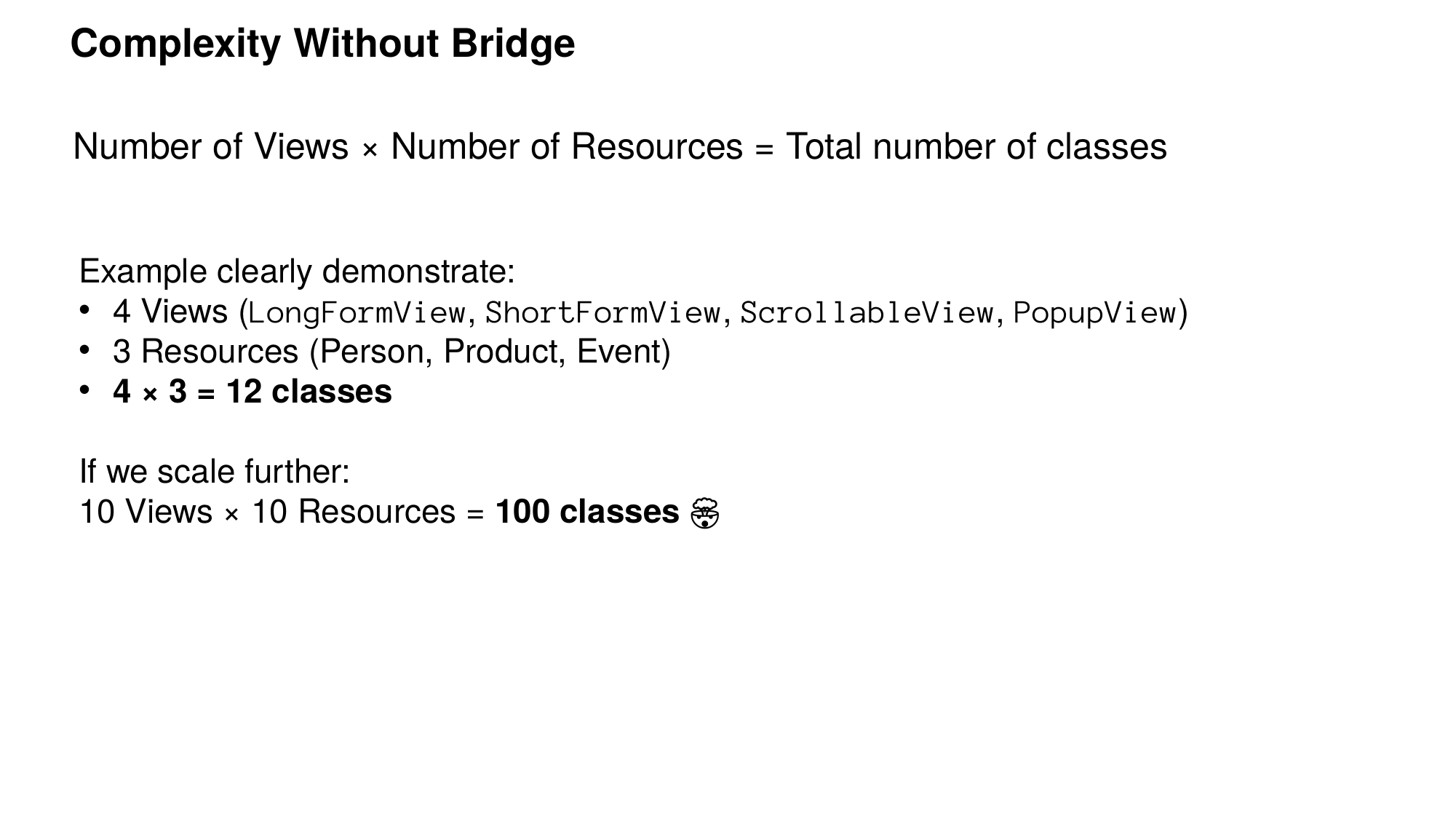

# Complexity Without Bridge
Number of Views × Number of Resources = Total number of classes
Example clearly demonstrate:
4 Views (LongFormView, ShortFormView, ScrollableView, PopupView)
3 Resources (Person, Product, Event)
4 × 3 = 12 classes

If we scale further:
10 Views × 10 Resources = 100 classes 🤯